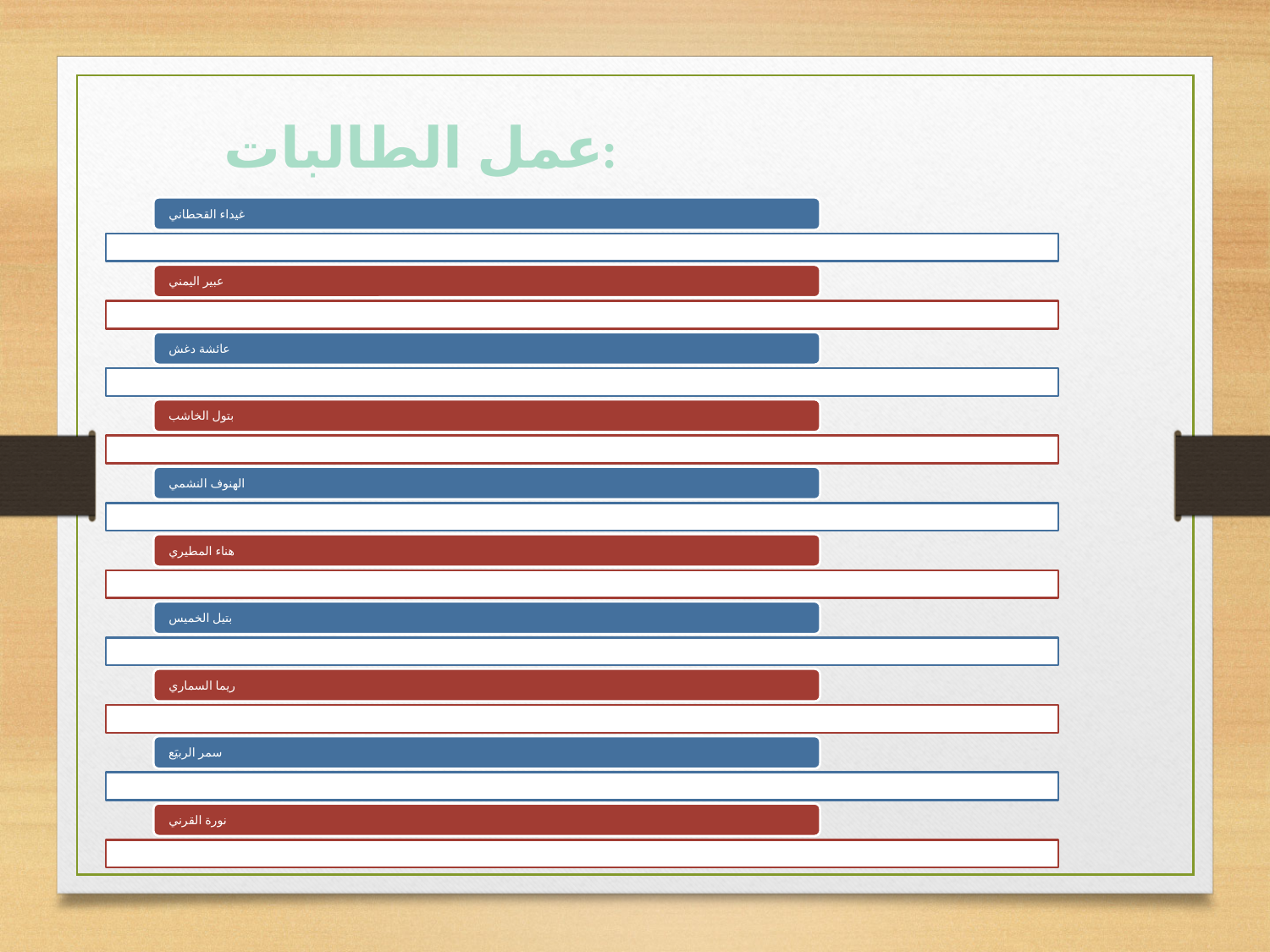

عمل الطالبات:
غيداء القحطاني
عبير اليمني
عائشة دغش
بتيل الخميس
بتول الخاشب
الهنوف النشمي
هناء المطيري
ريما السماري
سمر الربيَع
نورة القرني